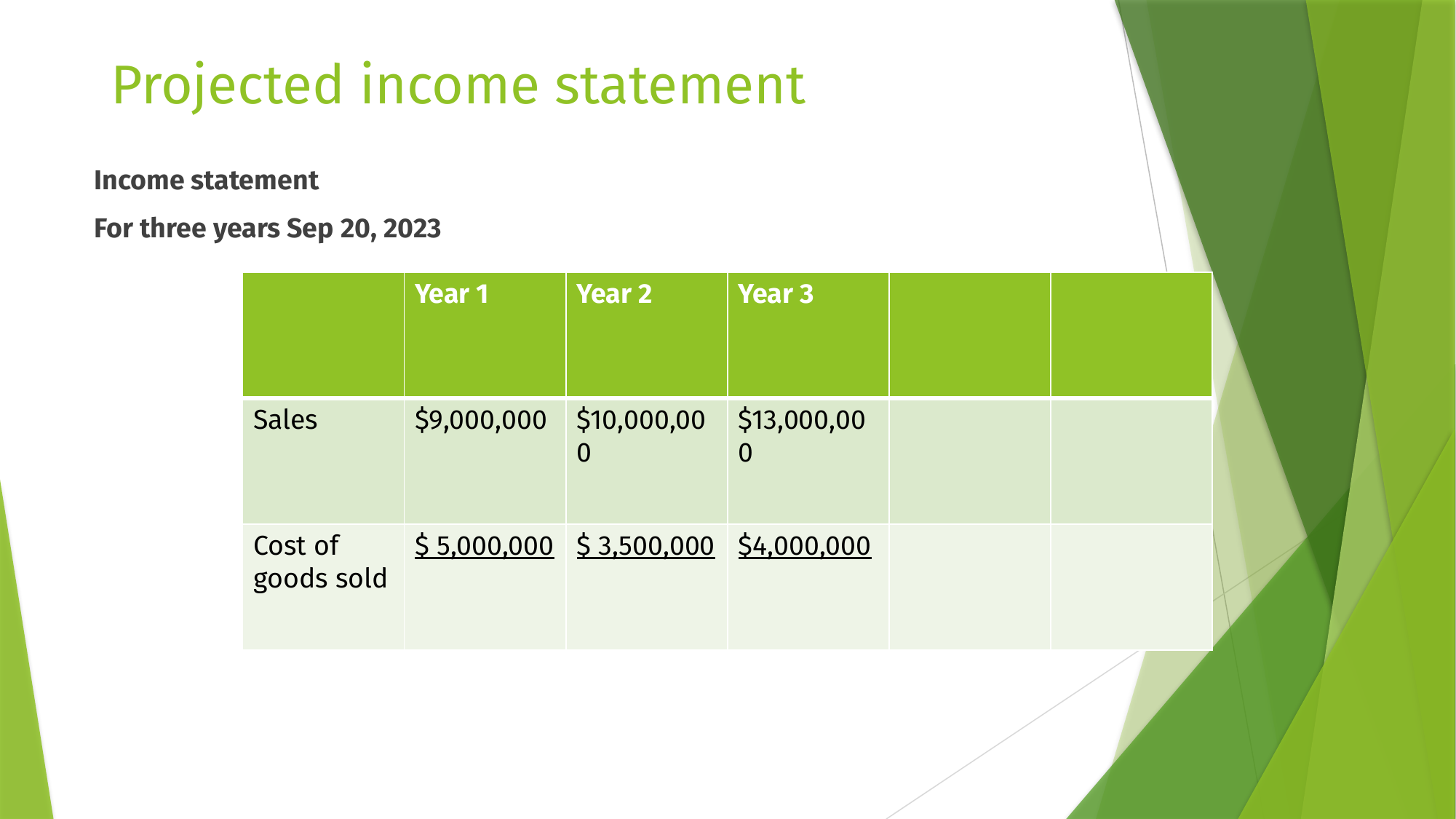

# Projected income statement
Income statement
For three years Sep 20, 2023

|  | Year 1 | Year 2 | Year 3 |  |  |
| --- | --- | --- | --- | --- | --- |
| Sales | $9,000,000 | $10,000,000 | $13,000,000 |  |  |
| Cost of goods sold | $ 5,000,000 | $ 3,500,000 | $4,000,000 |  |  |